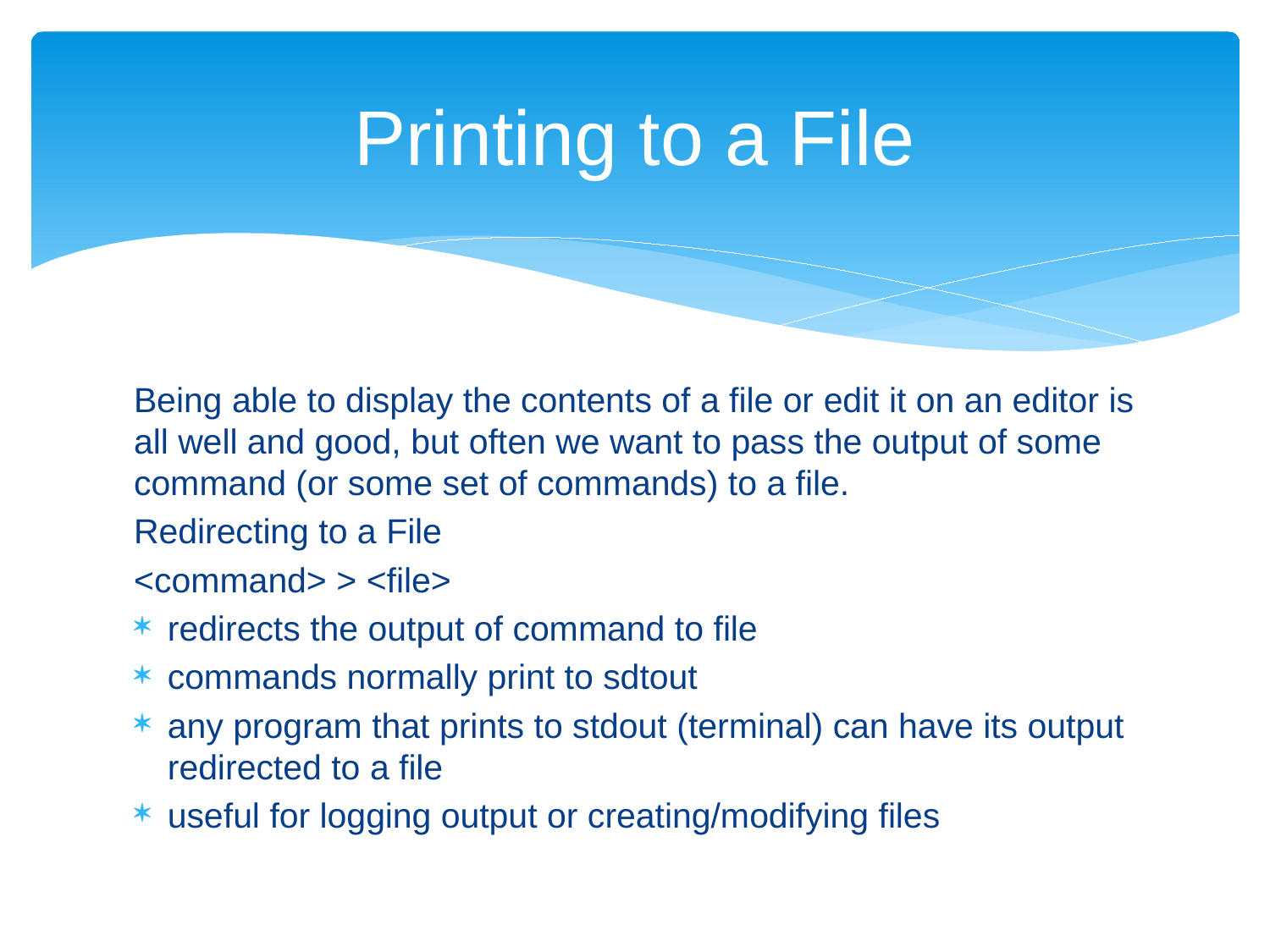

# Printing to a File
Being able to display the contents of a file or edit it on an editor is all well and good, but often we want to pass the output of some command (or some set of commands) to a file.
Redirecting to a File
<command> > <file>
redirects the output of command to file
commands normally print to sdtout
any program that prints to stdout (terminal) can have its output redirected to a file
useful for logging output or creating/modifying files